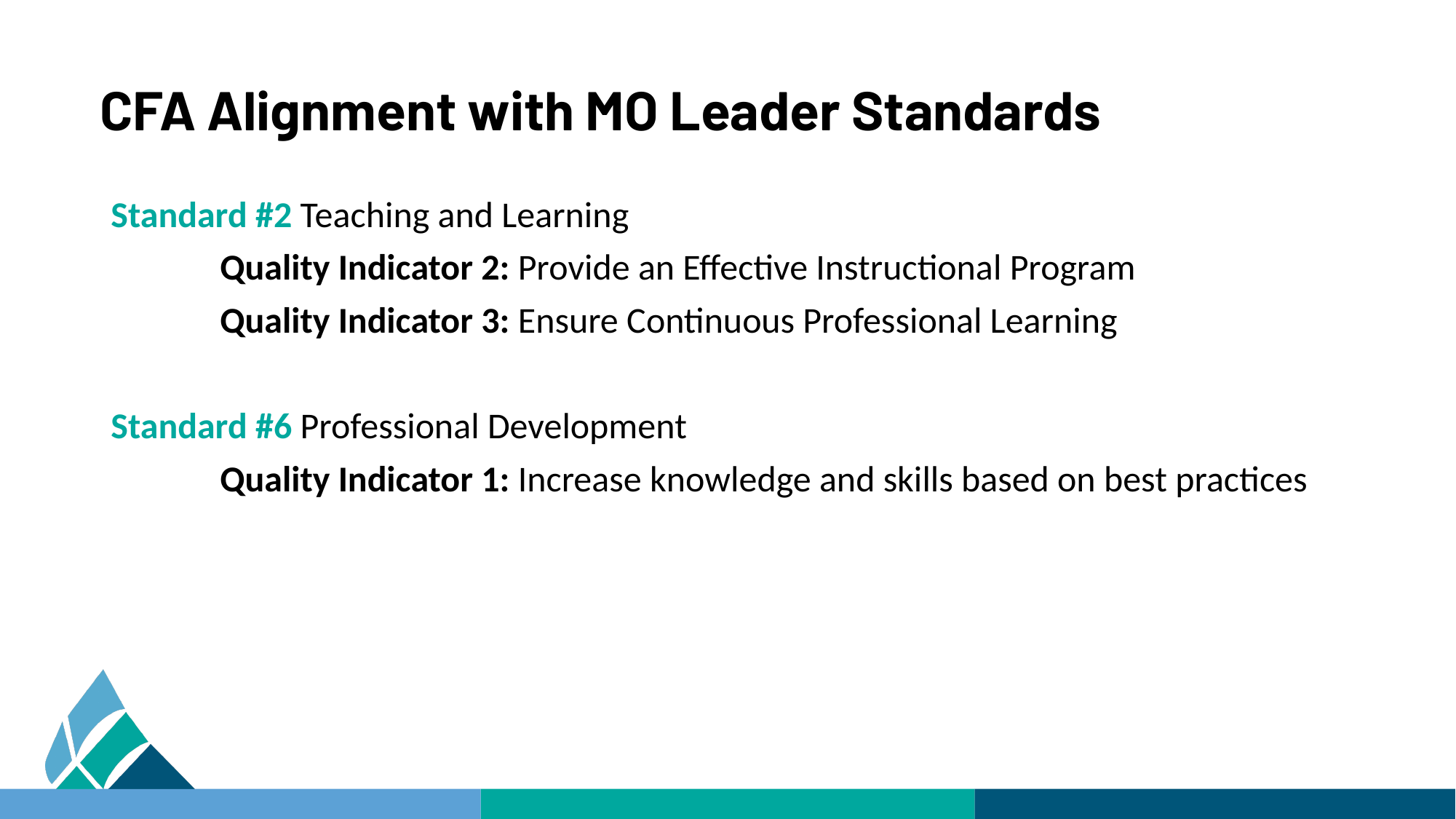

# CFA Alignment with MO Leader Standards
Standard #2 Teaching and Learning
	Quality Indicator 2: Provide an Effective Instructional Program
	Quality Indicator 3: Ensure Continuous Professional Learning

Standard #6 Professional Development
	Quality Indicator 1: Increase knowledge and skills based on best practices